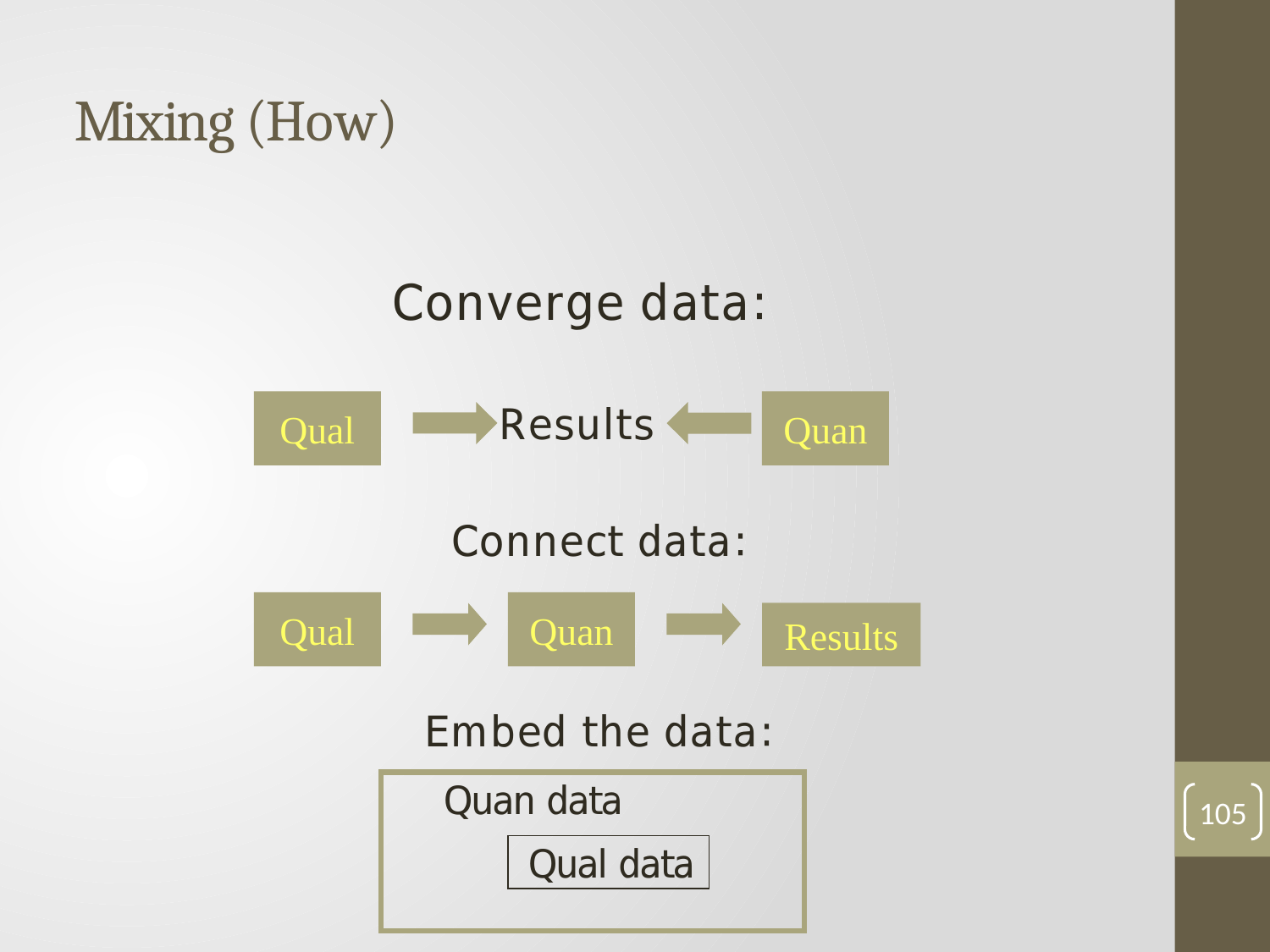

# Mixing (How)

Converge data:

Qual
Quan
Results

Connect data:
Qual
Quan

Results
Embed the data:
Quan data

105
Qual data